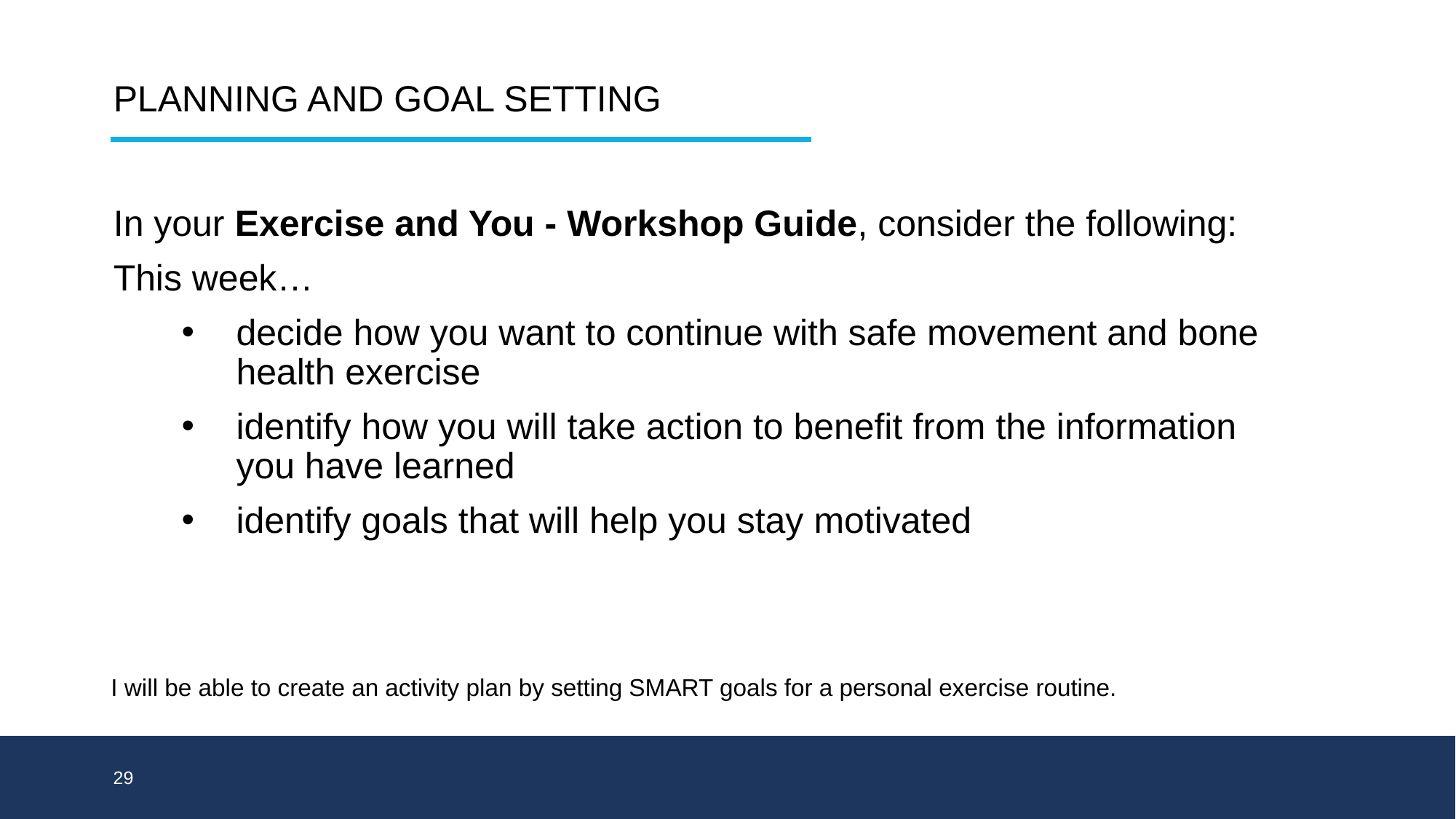

# Planning and Goal Setting
In your Exercise and You - Workshop Guide, consider the following:
This week…
decide how you want to continue with safe movement and bone health exercise
identify how you will take action to benefit from the information you have learned
identify goals that will help you stay motivated

I will be able to create an activity plan by setting SMART goals for a personal exercise routine.